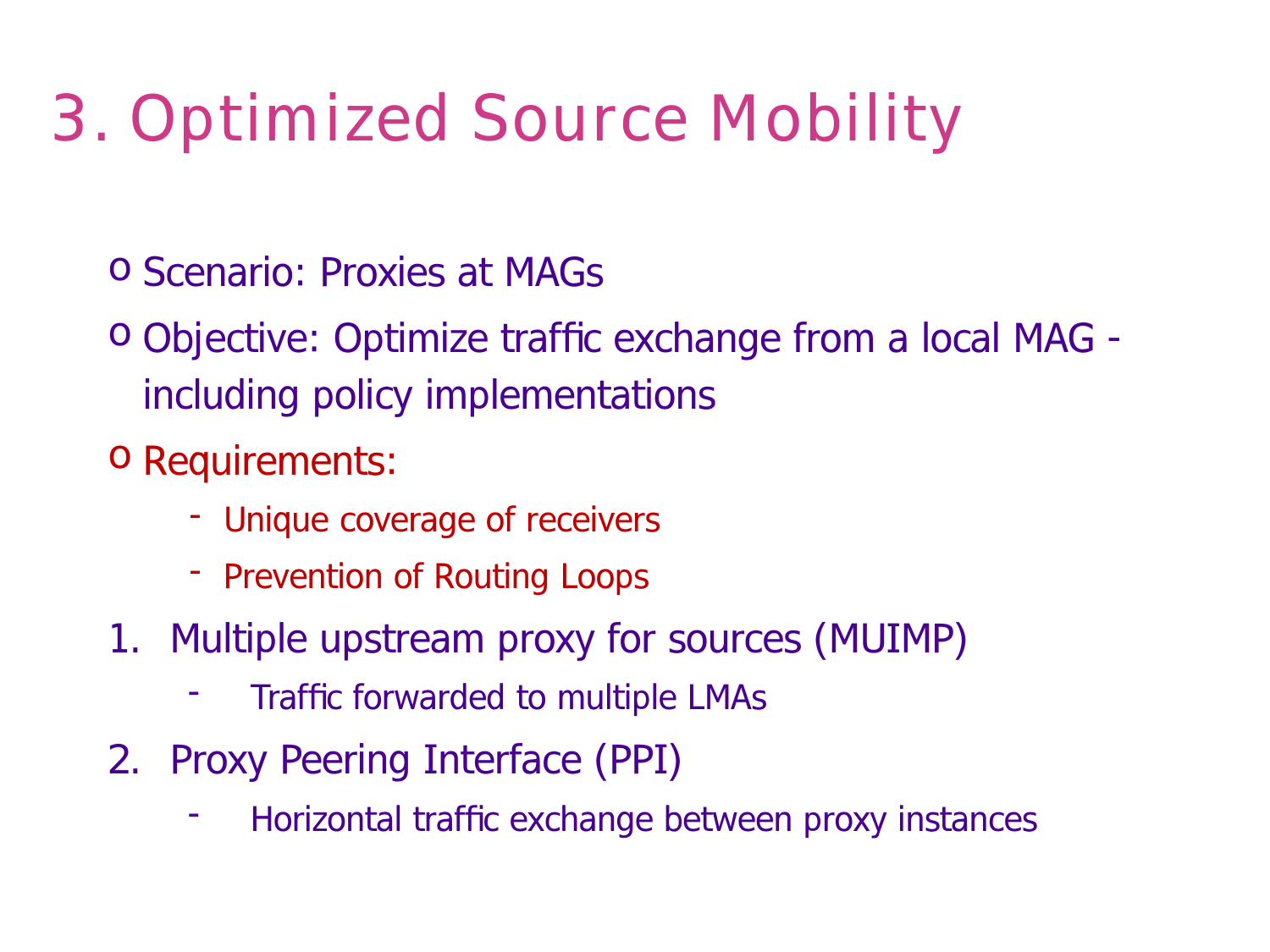

# 3. Optimized Source Mobility
Scenario: Proxies at MAGs
Objective: Optimize traffic exchange from a local MAG - including policy implementations
Requirements:
Unique coverage of receivers
Prevention of Routing Loops
Multiple upstream proxy for sources (MUIMP)
Traffic forwarded to multiple LMAs
Proxy Peering Interface (PPI)
Horizontal traffic exchange between proxy instances